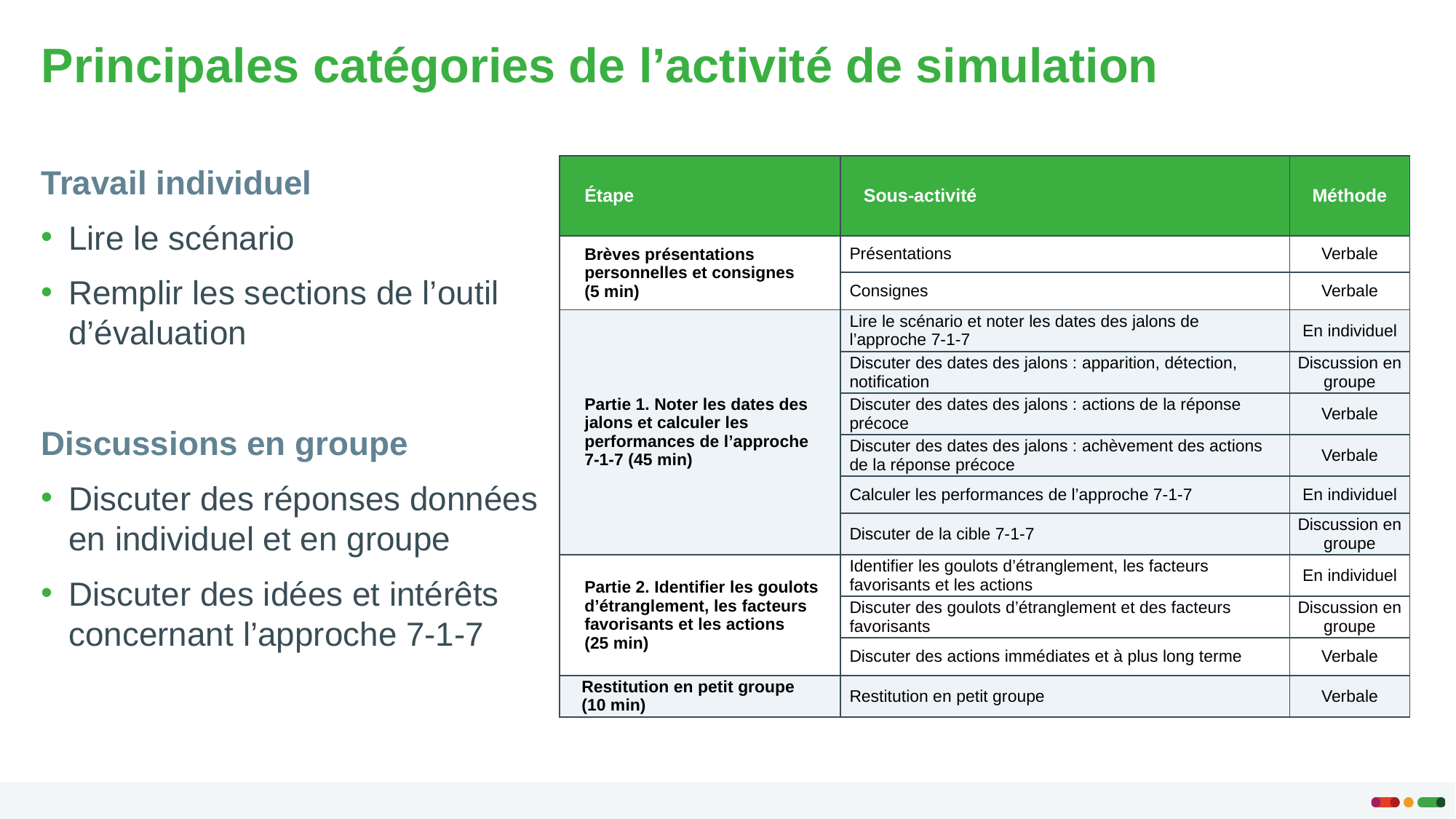

# Principales catégories de l’activité de simulation
Travail individuel
Lire le scénario
Remplir les sections de l’outil d’évaluation

Discussions en groupe
Discuter des réponses données en individuel et en groupe
Discuter des idées et intérêts concernant l’approche 7-1-7
| Étape | Sous-activité | Méthode |
| --- | --- | --- |
| Brèves présentations personnelles et consignes (5 min) | Présentations | Verbale |
|  | Consignes | Verbale |
| Partie 1. Noter les dates des jalons et calculer les performances de l’approche  7-1-7 (45 min) | Lire le scénario et noter les dates des jalons de l’approche 7-1-7 | En individuel |
|  | Discuter des dates des jalons : apparition, détection, notification | Discussion en groupe |
|  | Discuter des dates des jalons : actions de la réponse précoce | Verbale |
|  | Discuter des dates des jalons : achèvement des actions de la réponse précoce | Verbale |
|  | Calculer les performances de l’approche 7-1-7 | En individuel |
|  | Discuter de la cible 7-1-7 | Discussion en groupe |
| Partie 2. Identifier les goulots d’étranglement, les facteurs favorisants et les actions (25 min) | Identifier les goulots d’étranglement, les facteurs favorisants et les actions | En individuel |
|  | Discuter des goulots d’étranglement et des facteurs favorisants | Discussion en groupe |
|  | Discuter des actions immédiates et à plus long terme | Verbale |
| Restitution en petit groupe (10 min) | Restitution en petit groupe | Verbale |